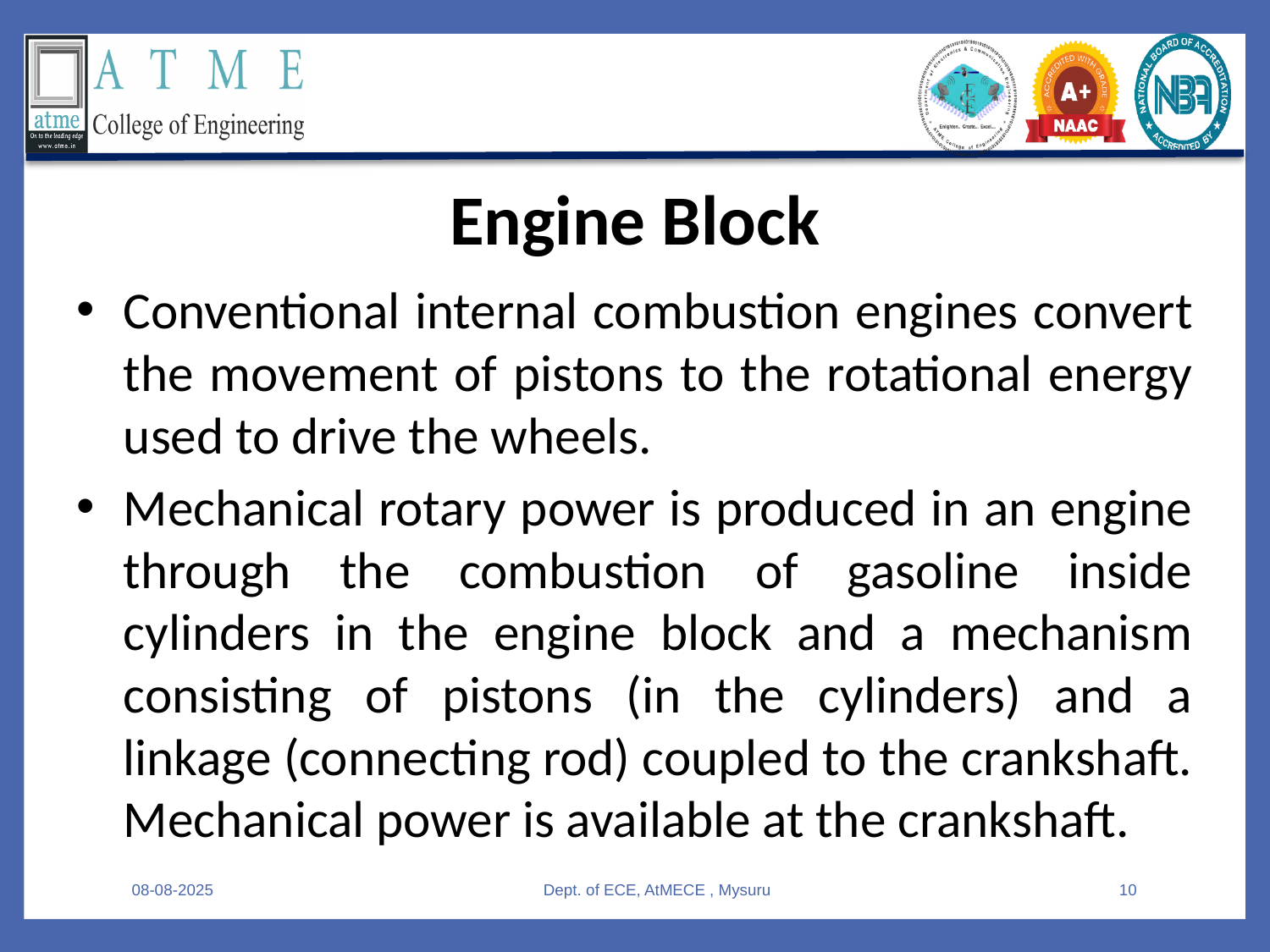

Engine Block
Conventional internal combustion engines convert the movement of pistons to the rotational energy used to drive the wheels.
Mechanical rotary power is produced in an engine through the combustion of gasoline inside cylinders in the engine block and a mechanism consisting of pistons (in the cylinders) and a linkage (connecting rod) coupled to the crankshaft. Mechanical power is available at the crankshaft.
08-08-2025
Dept. of ECE, AtMECE , Mysuru
10